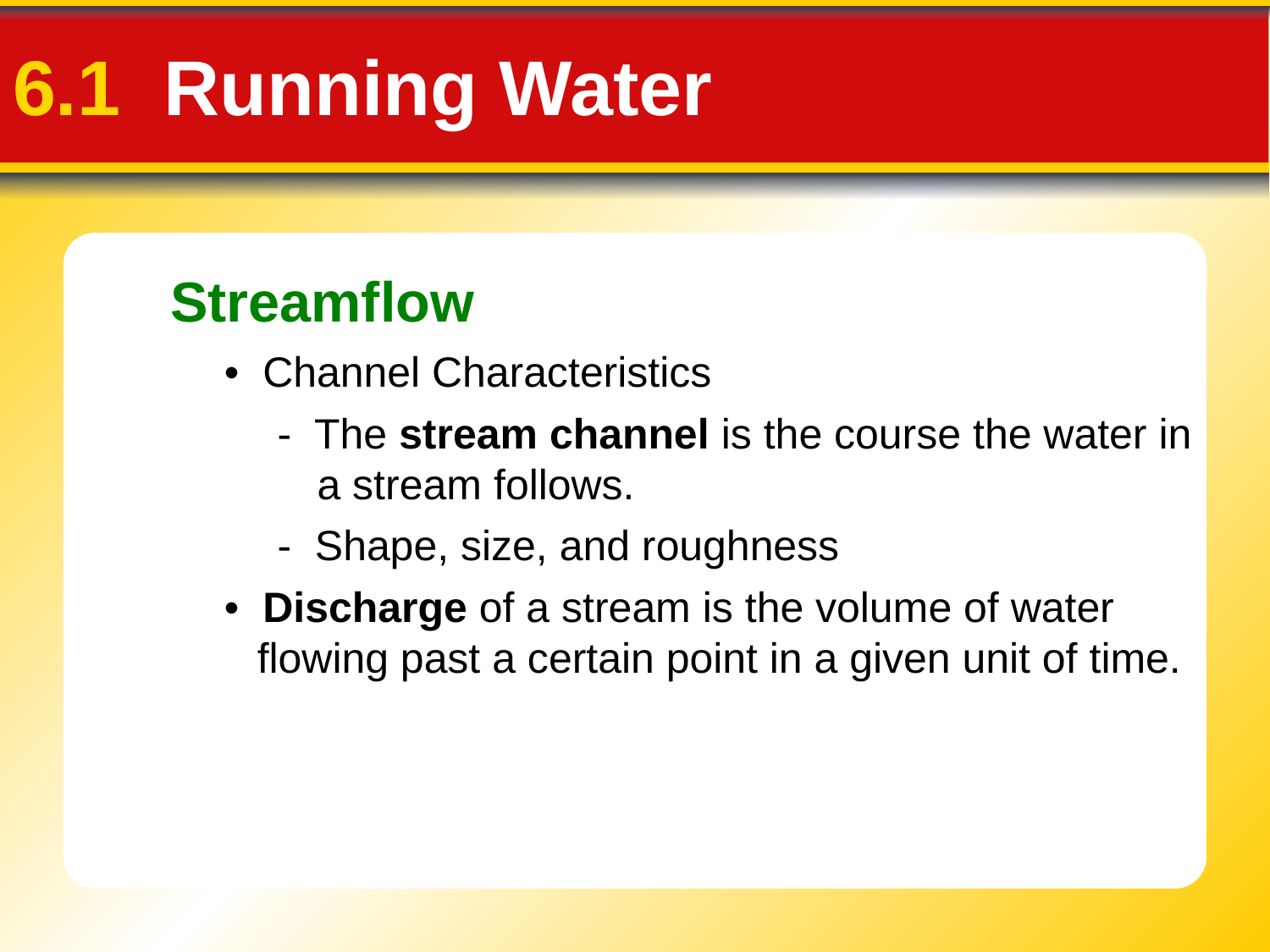

Streamflow
# 6.1  Running Water
•  Channel Characteristics
-  The stream channel is the course the water in a stream follows.
-  Shape, size, and roughness
•  Discharge of a stream is the volume of water flowing past a certain point in a given unit of time.